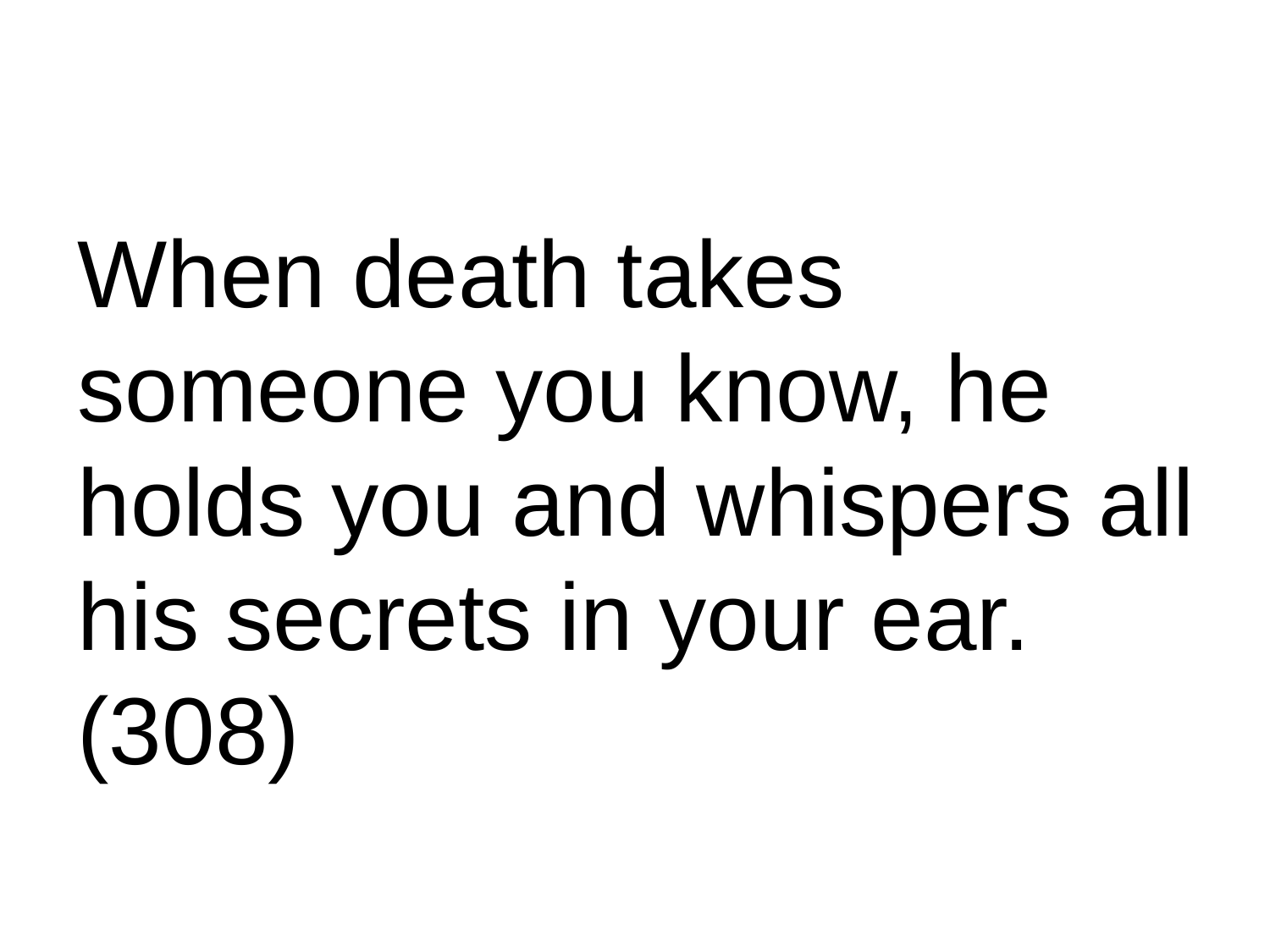

When death takes someone you know, he holds you and whispers all his secrets in your ear. (308)